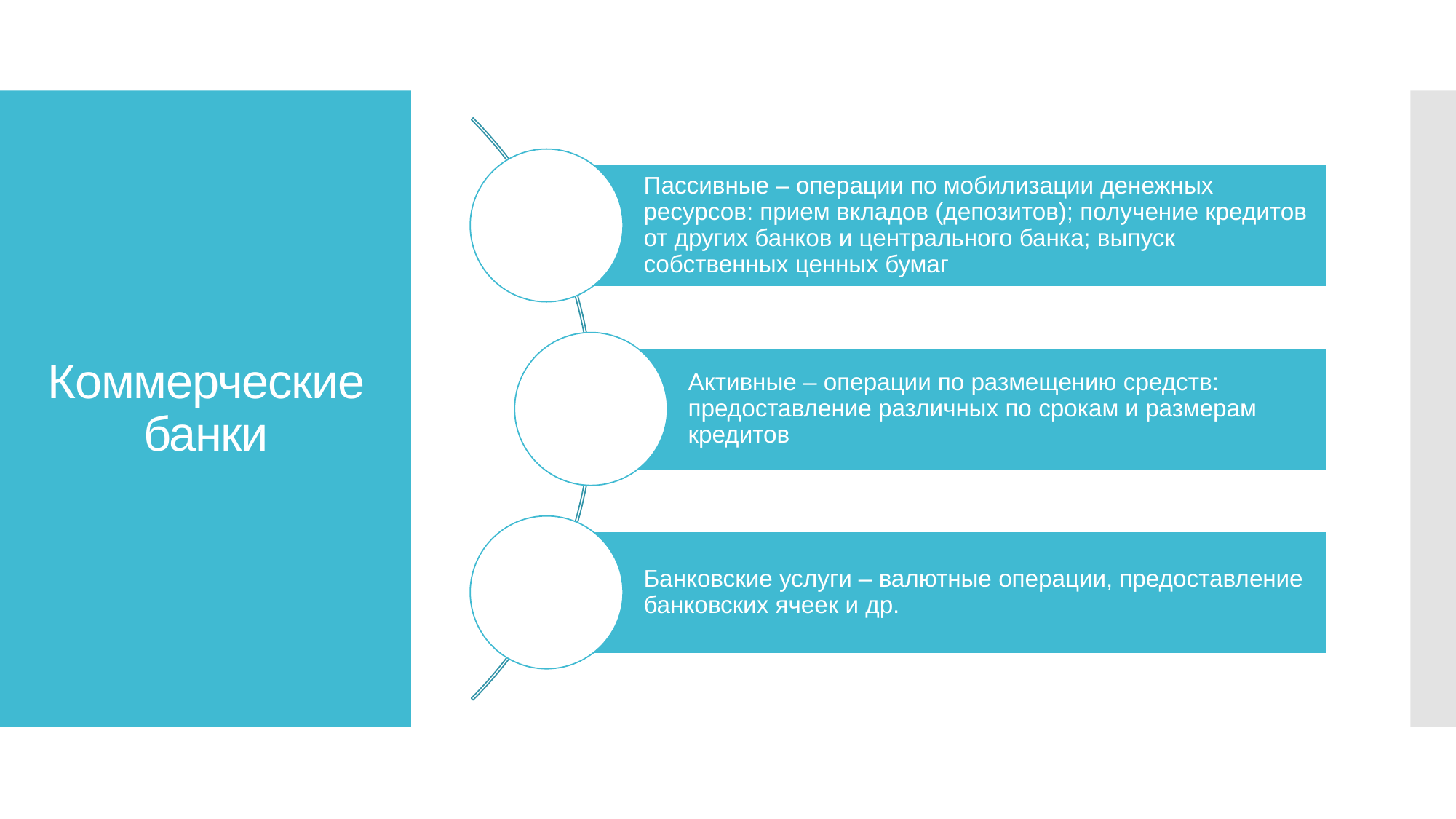

Пассивные – операции по мобилизации денежных ресурсов: прием вкладов (депозитов); получение кредитов от других банков и центрального банка; выпуск собственных ценных бумаг
Активные – операции по размещению средств: предоставление различных по срокам и размерам кредитов
Банковские услуги – валютные операции, предоставление банковских ячеек и др.
# Коммерческие банки